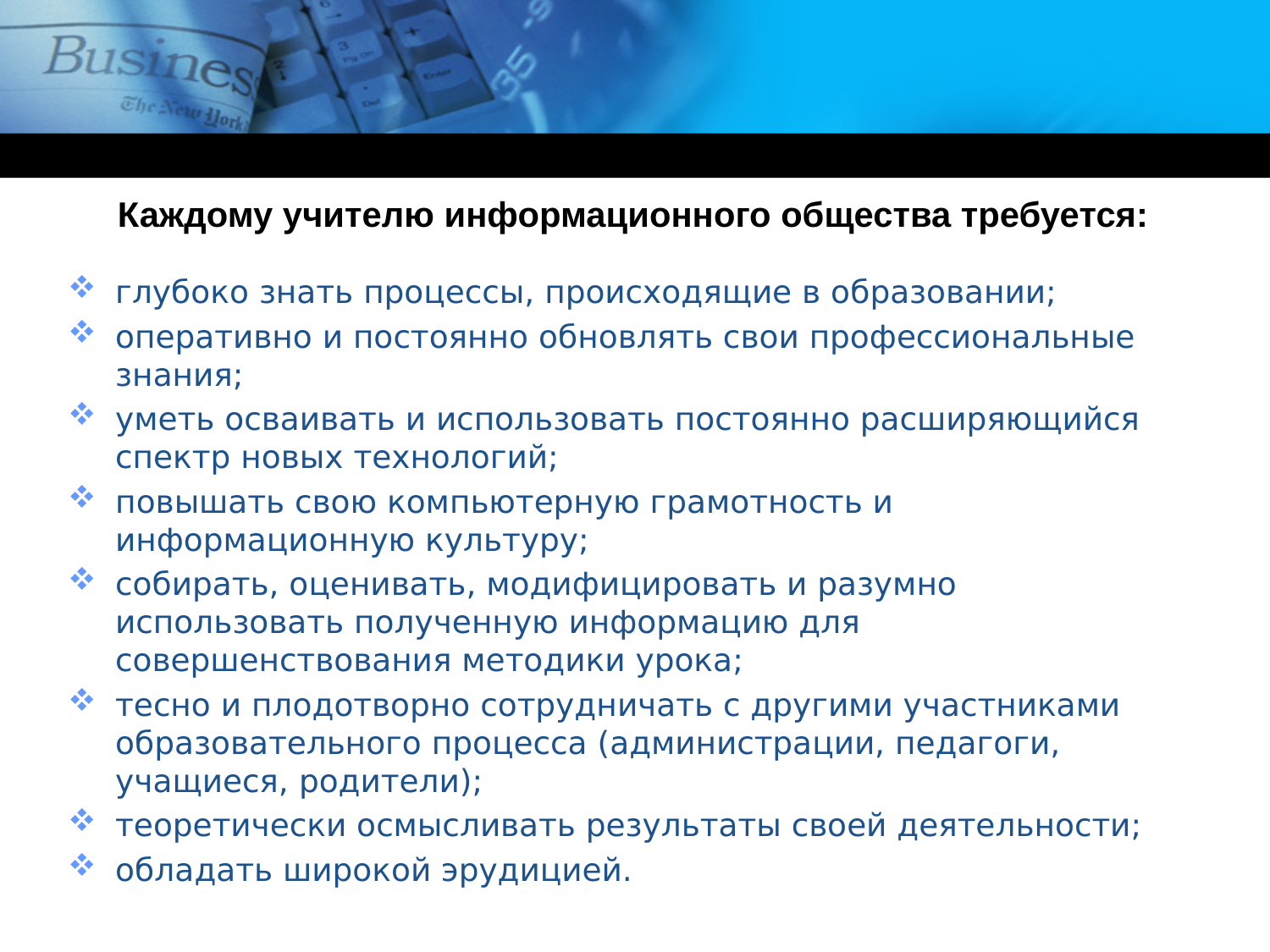

Каждому учителю информационного общества требуется:
глубоко знать процессы, происходящие в образовании;
оперативно и постоянно обновлять свои профессиональные знания;
уметь осваивать и использовать постоянно расширяющийся спектр новых технологий;
повышать свою компьютерную грамотность и информационную культуру;
собирать, оценивать, модифицировать и разумно использовать полученную информацию для совершенствования методики урока;
тесно и плодотворно сотрудничать с другими участниками образовательного процесса (администрации, педагоги, учащиеся, родители);
теоретически осмысливать результаты своей деятельности;
обладать широкой эрудицией.